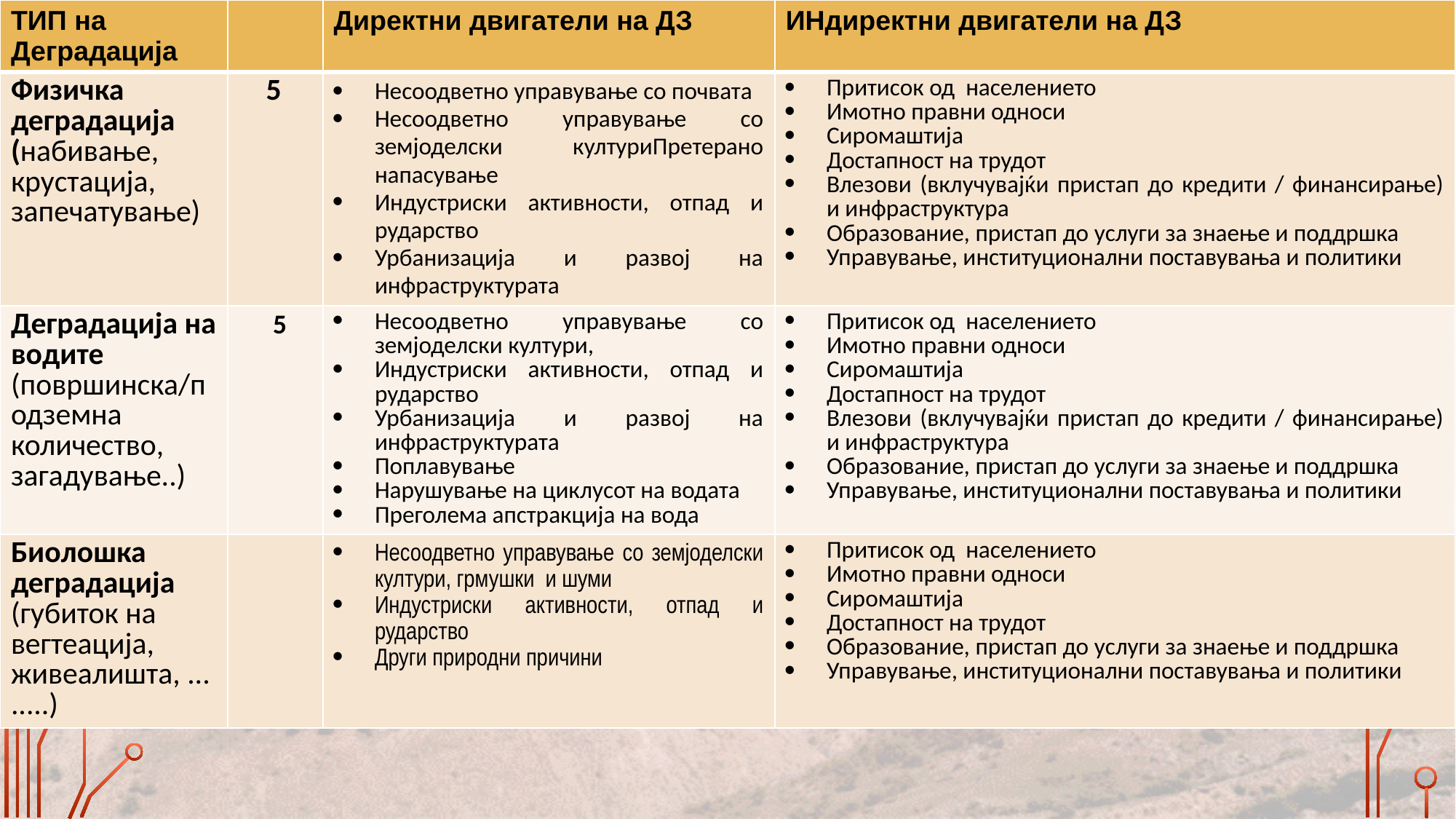

| ТИП на Деградација |  | Директни двигатели на ДЗ | ИНдиректни двигатели на ДЗ |
| --- | --- | --- | --- |
| Физичка деградација (набивање, крустација, запечатување) | 5 | Несоодветно управување со почвата Несоодветно управување со земјоделски културиПретерано напасување Индустриски активности, отпад и рударство Урбанизација и развој на инфраструктурата | Притисок од населението Имотно правни односи Сиромаштија Достапност на трудот Влезови (вклучувајќи пристап до кредити / финансирање) и инфраструктура Образование, пристап до услуги за знаење и поддршка Управување, институционални поставувања и политики |
| Деградација на водите (површинска/подземна количество, загадување..) | 5 | Несоодветно управување со земјоделски култури, Индустриски активности, отпад и рударство Урбанизација и развој на инфраструктурата Поплавување Нарушување на циклусот на водата Преголема апстракција на вода | Притисок од населението Имотно правни односи Сиромаштија Достапност на трудот Влезови (вклучувајќи пристап до кредити / финансирање) и инфраструктура Образование, пристап до услуги за знаење и поддршка Управување, институционални поставувања и политики |
| Биолошка деградација (губиток на вегтеација, живеалишта, ........) |  | Несоодветно управување со земјоделски култури, грмушки и шуми Индустриски активности, отпад и рударство Други природни причини | Притисок од населението Имотно правни односи Сиромаштија Достапност на трудот Образование, пристап до услуги за знаење и поддршка Управување, институционални поставувања и политики |
#